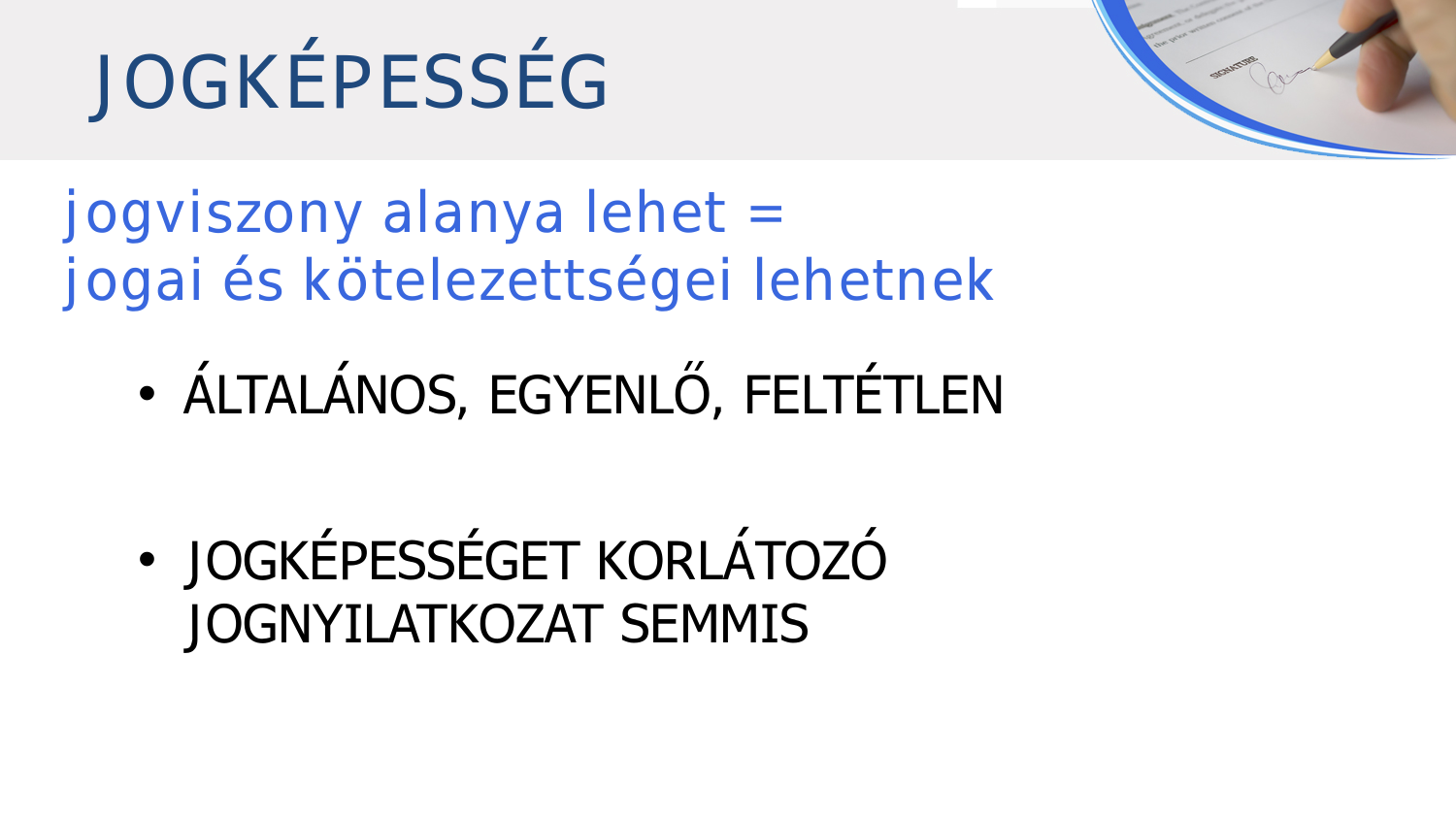

JOGKÉPESSÉG
jogviszony alanya lehet =
jogai és kötelezettségei lehetnek

ÁLTALÁNOS, EGYENLŐ, FELTÉTLEN

JOGKÉPESSÉGET KORLÁTOZÓ JOGNYILATKOZAT SEMMIS